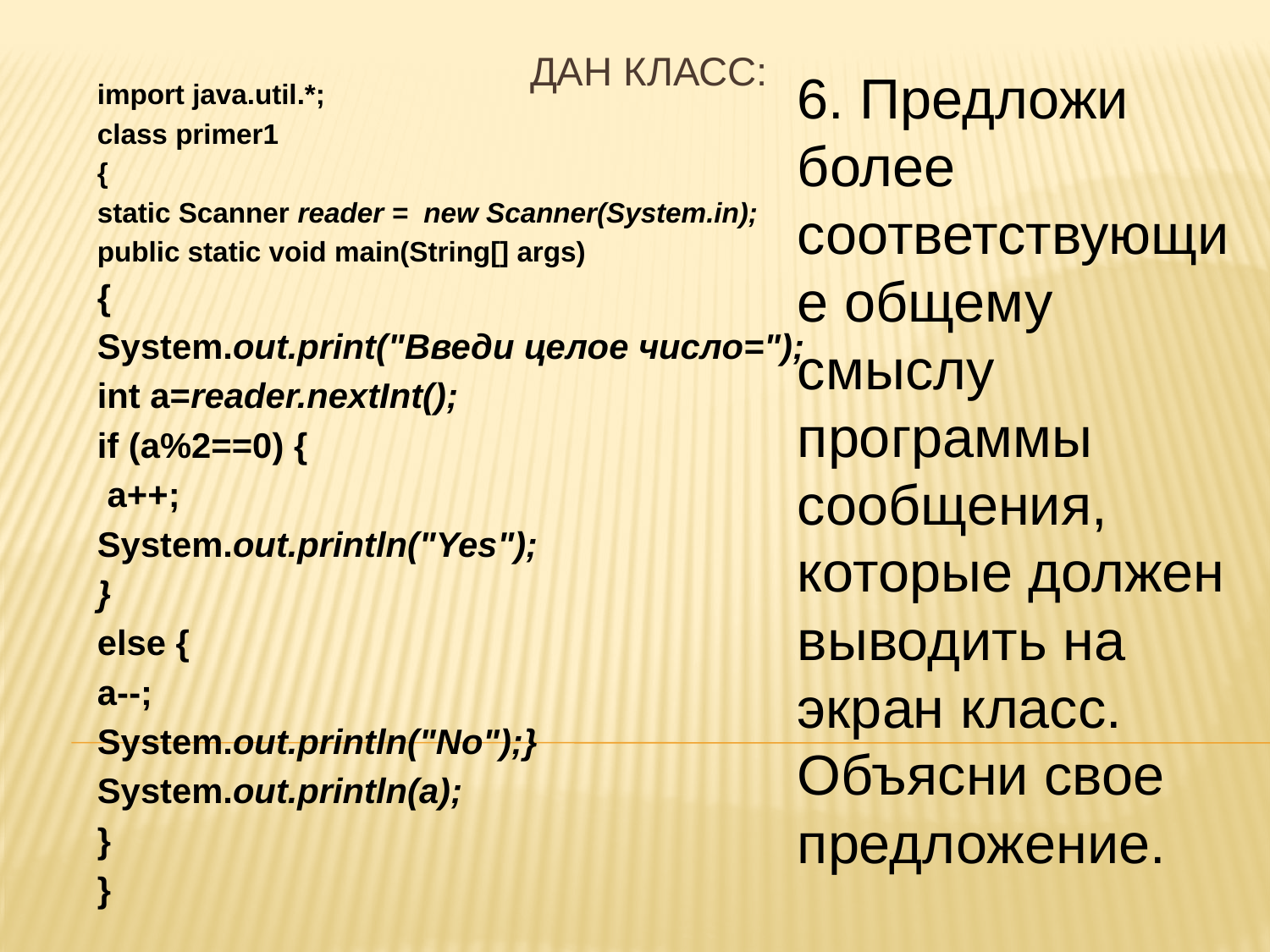

# Дан класс:
6. Предложи более соответствующие общему смыслу программы сообщения, которые должен выводить на экран класс. Объясни свое предложение.
import java.util.*;
class primer1
{
static Scanner reader =  new Scanner(System.in);
public static void main(String[] args)
{
System.out.print("Введи целое число=");
int a=reader.nextInt();
if (a%2==0) {
 a++;
System.out.println("Yes");
}
else {
a--;
System.out.println("No");}
System.out.println(a);
}
}